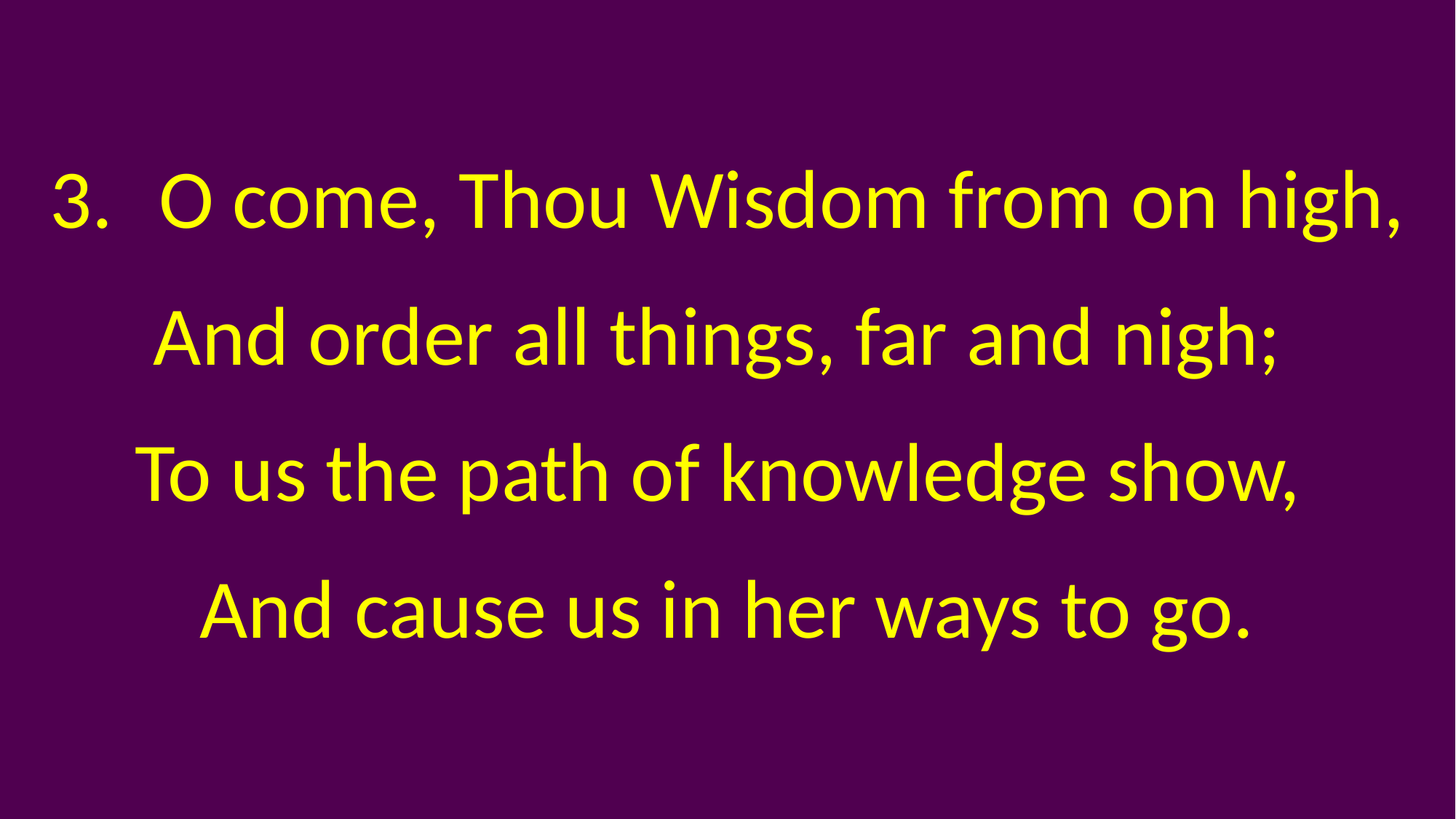

O come, Thou Wisdom from on high,
And order all things, far and nigh;
To us the path of knowledge show,
And cause us in her ways to go.